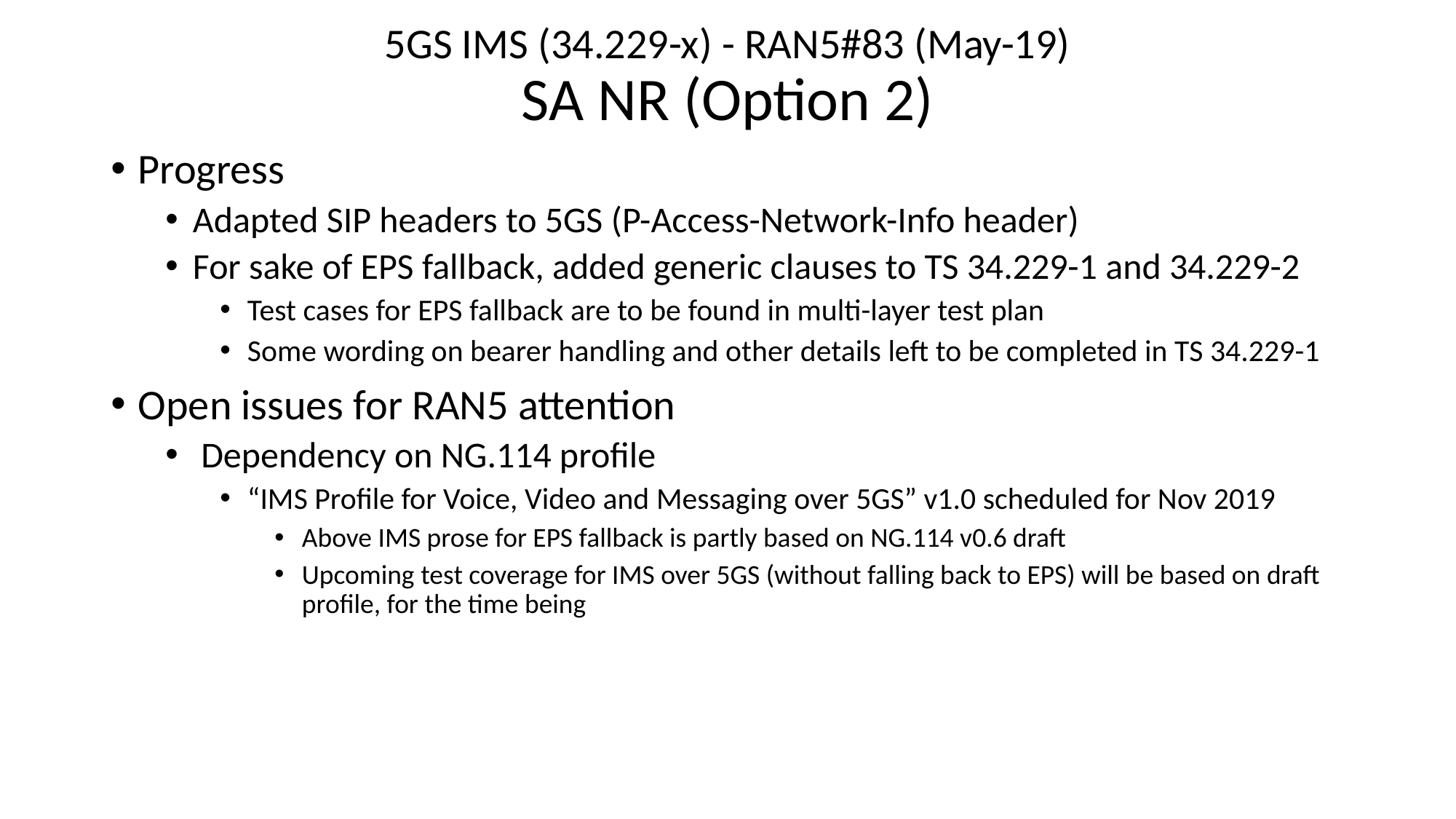

# 5GS IMS (34.229-x) - RAN5#83 (May-19) SA NR (Option 2)
Progress
Adapted SIP headers to 5GS (P-Access-Network-Info header)
For sake of EPS fallback, added generic clauses to TS 34.229-1 and 34.229-2
Test cases for EPS fallback are to be found in multi-layer test plan
Some wording on bearer handling and other details left to be completed in TS 34.229-1
Open issues for RAN5 attention
 Dependency on NG.114 profile
“IMS Profile for Voice, Video and Messaging over 5GS” v1.0 scheduled for Nov 2019
Above IMS prose for EPS fallback is partly based on NG.114 v0.6 draft
Upcoming test coverage for IMS over 5GS (without falling back to EPS) will be based on draft profile, for the time being